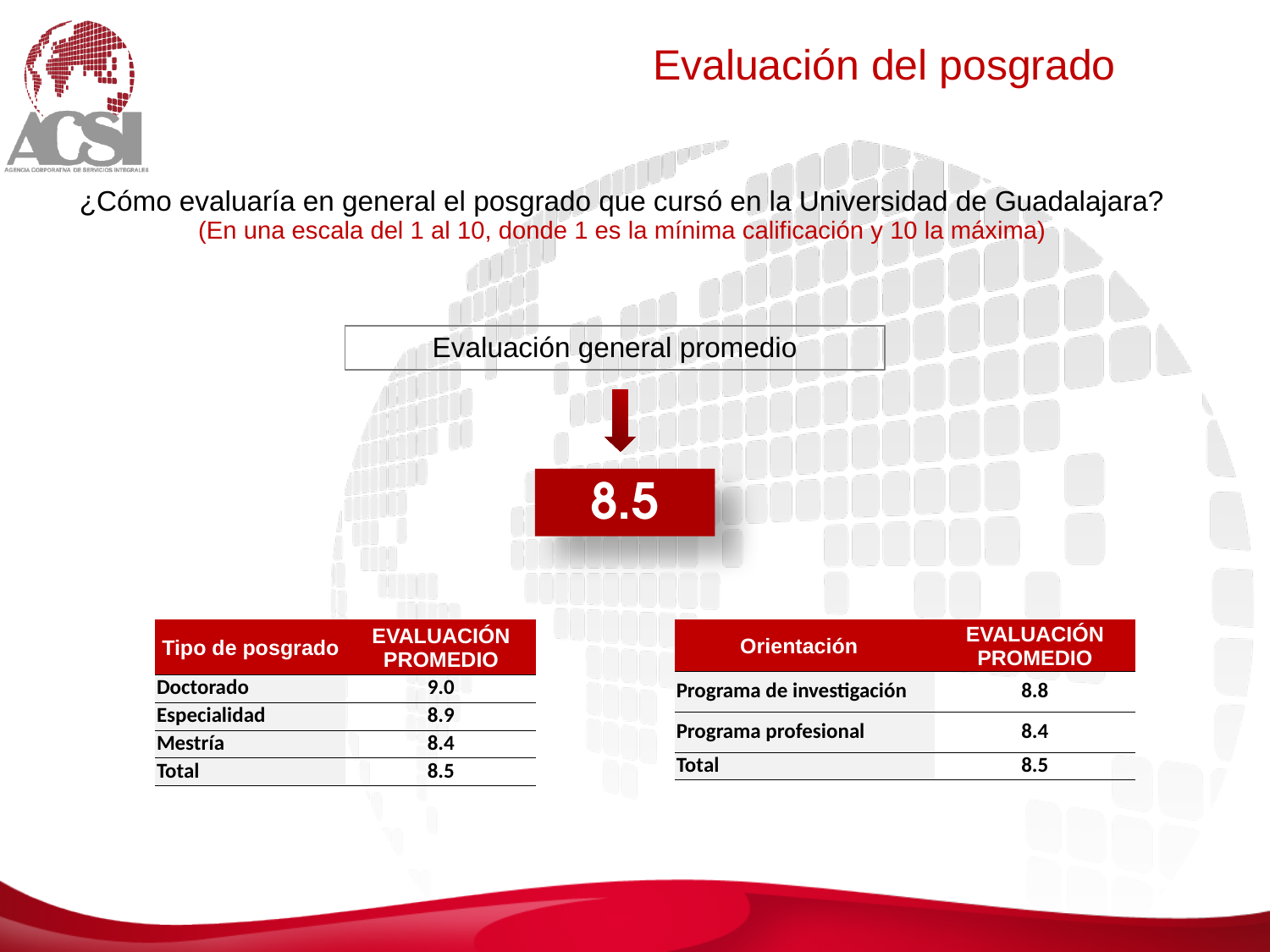

Evaluación del posgrado
¿Cómo evaluaría en general el posgrado que cursó en la Universidad de Guadalajara?
(En una escala del 1 al 10, donde 1 es la mínima calificación y 10 la máxima)
Evaluación general promedio

8.5
| Tipo de posgrado | EVALUACIÓN PROMEDIO |
| --- | --- |
| Doctorado | 9.0 |
| Especialidad | 8.9 |
| Mestría | 8.4 |
| Total | 8.5 |
| Orientación | EVALUACIÓN PROMEDIO |
| --- | --- |
| Programa de investigación | 8.8 |
| Programa profesional | 8.4 |
| Total | 8.5 |